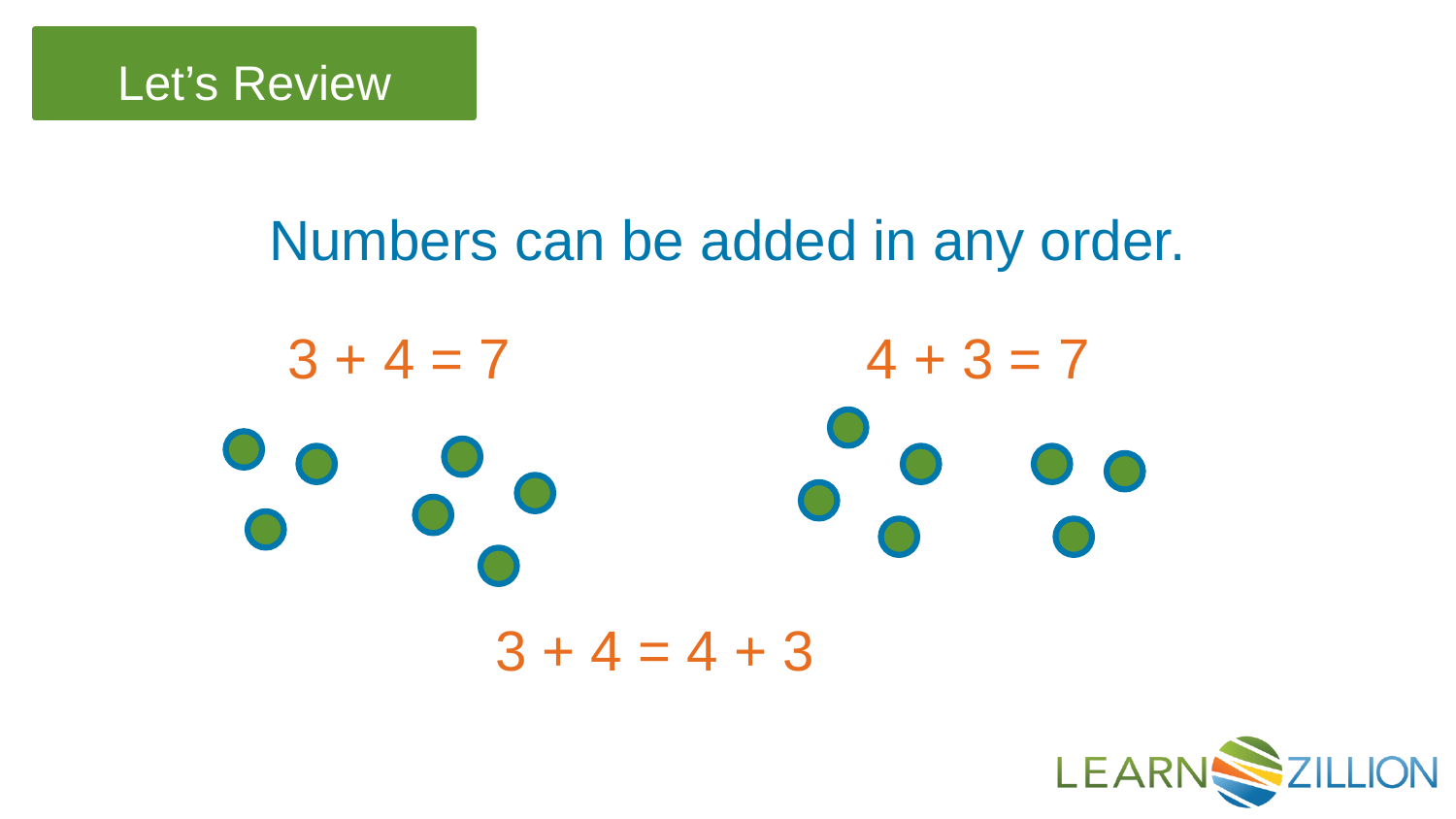

Numbers can be added in any order.
3 + 4 = 7
4 + 3 = 7

3 + 4 = 4 + 3